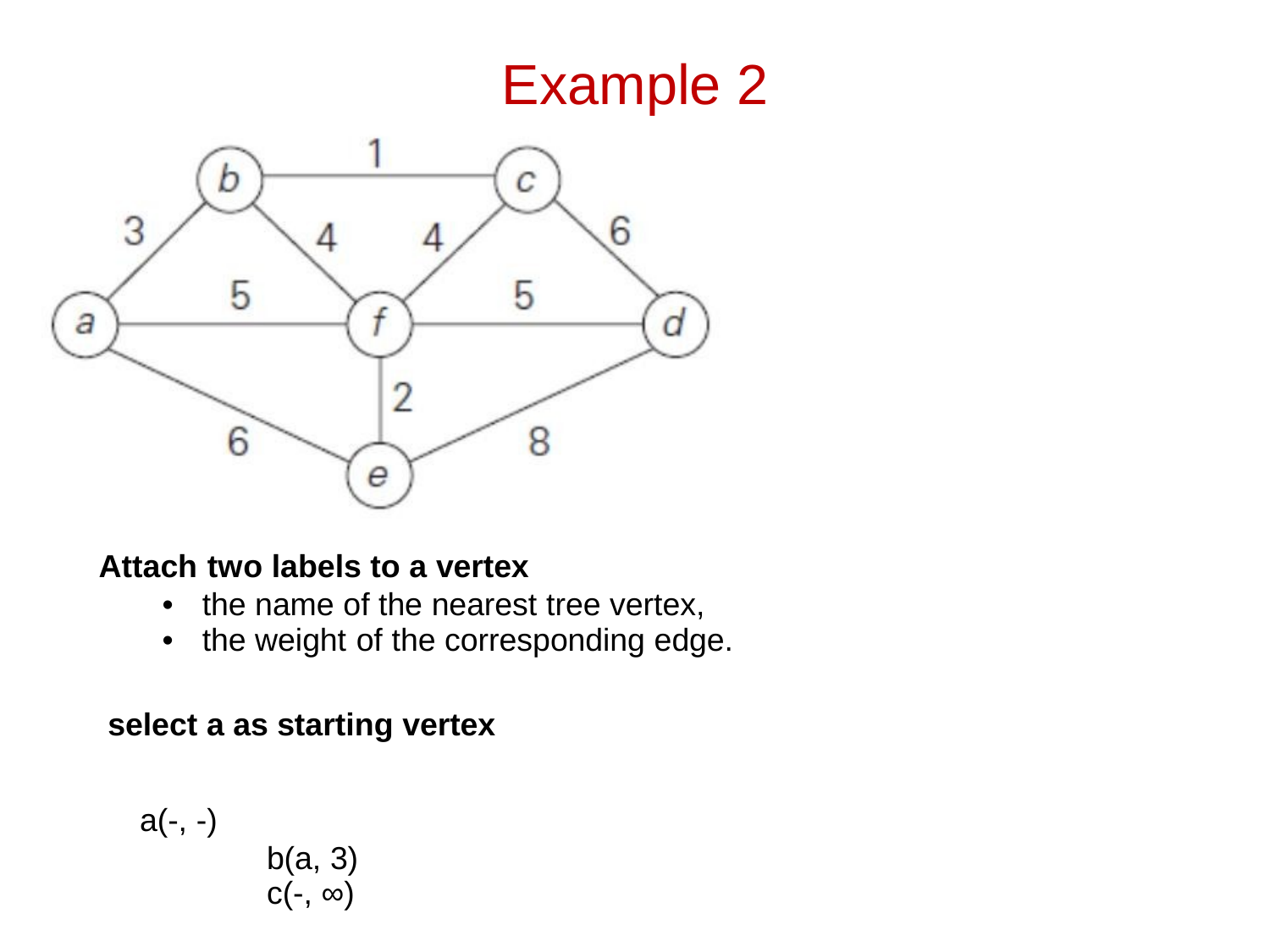

Example
2

Attach two labels to a vertex
•
•
the name of the nearest tree vertex,
the weight of the corresponding edge.
select a as starting vertex
a(-, -)
b(a, 3)
c(-, ∞)